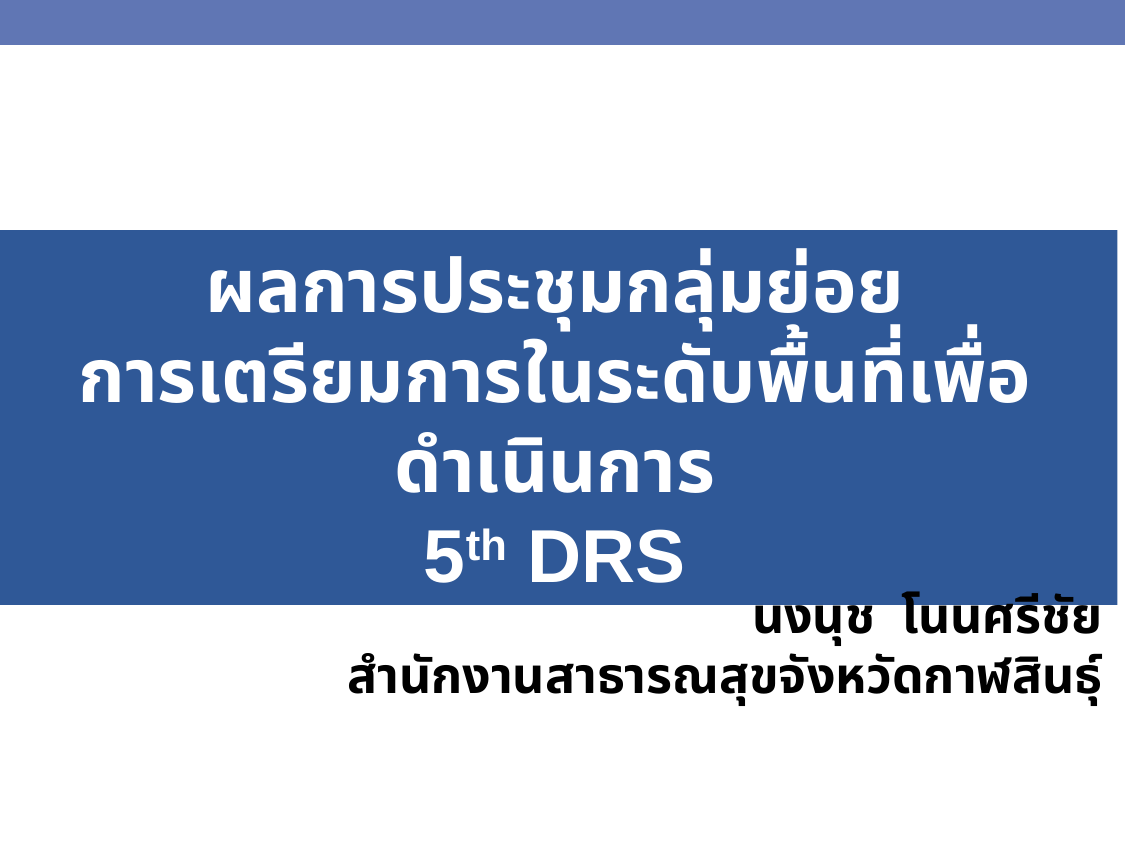

ผลการประชุมกลุ่มย่อย
การเตรียมการในระดับพื้นที่เพื่อดำเนินการ
5th DRS
นงนุช  โนนศรีชัย
สำนักงานสาธารณสุขจังหวัดกาฬสินธุ์